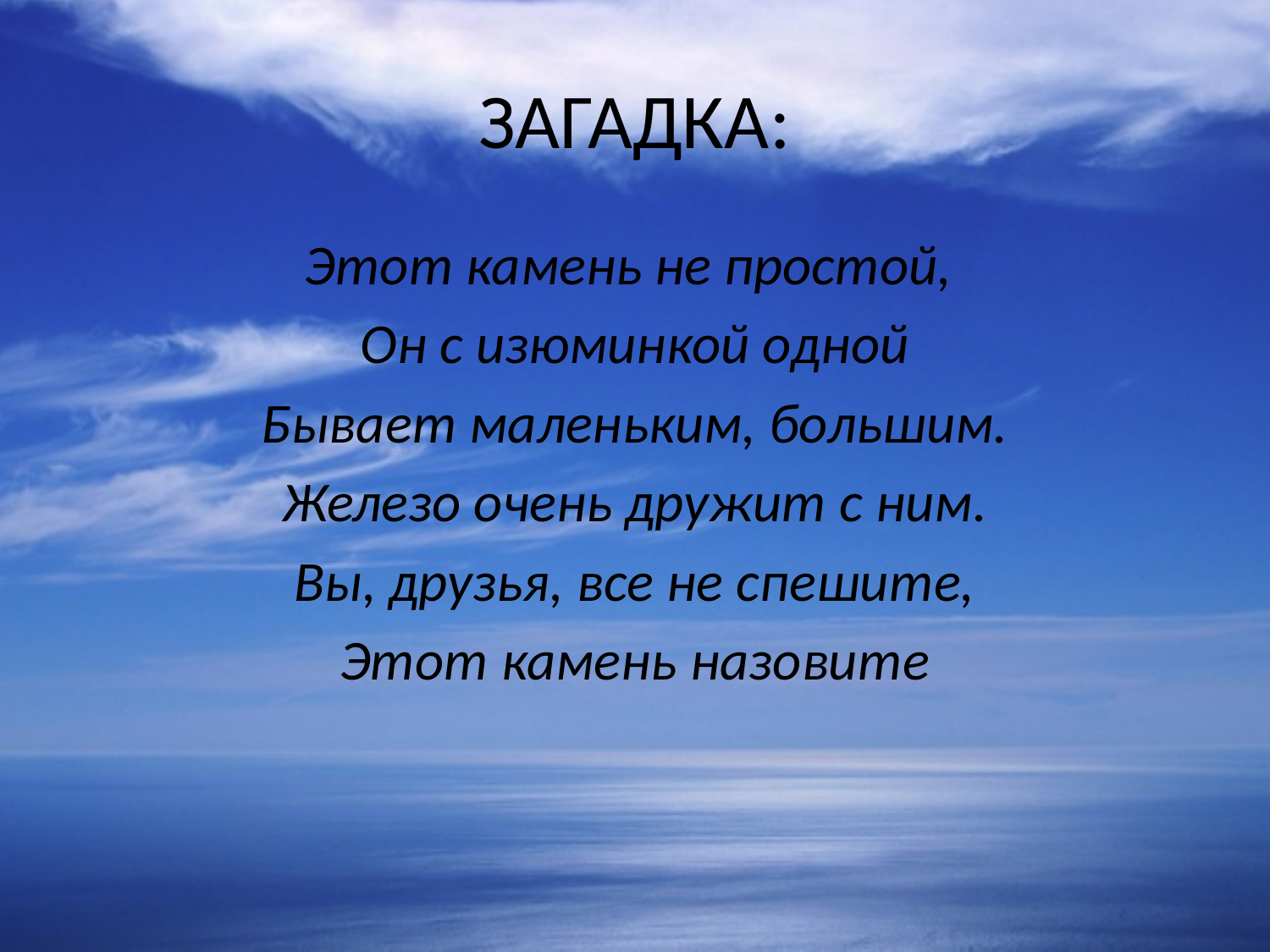

# ЗАГАДКА:
Этот камень не простой,
Он с изюминкой одной
Бывает маленьким, большим.
Железо очень дружит с ним.
Вы, друзья, все не спешите,
Этот камень назовите